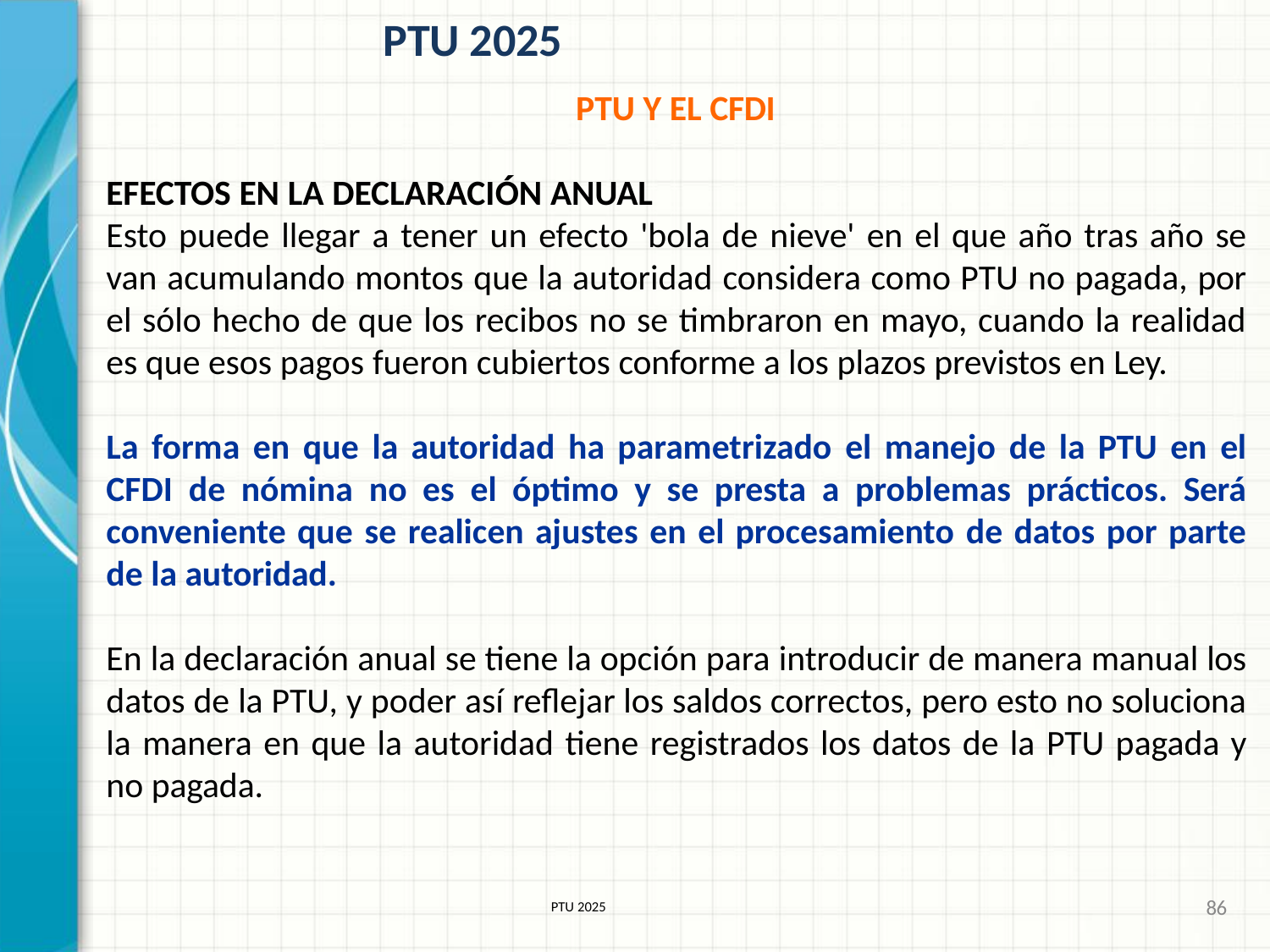

# PTU 2025
PTU Y EL CFDI
EFECTOS EN LA DECLARACIÓN ANUAL
Esto puede llegar a tener un efecto 'bola de nieve' en el que año tras año se van acumulando montos que la autoridad considera como PTU no pagada, por el sólo hecho de que los recibos no se timbraron en mayo, cuando la realidad es que esos pagos fueron cubiertos conforme a los plazos previstos en Ley.
La forma en que la autoridad ha parametrizado el manejo de la PTU en el CFDI de nómina no es el óptimo y se presta a problemas prácticos. Será conveniente que se realicen ajustes en el procesamiento de datos por parte de la autoridad.
En la declaración anual se tiene la opción para introducir de manera manual los datos de la PTU, y poder así reflejar los saldos correctos, pero esto no soluciona la manera en que la autoridad tiene registrados los datos de la PTU pagada y no pagada.
86
PTU 2025